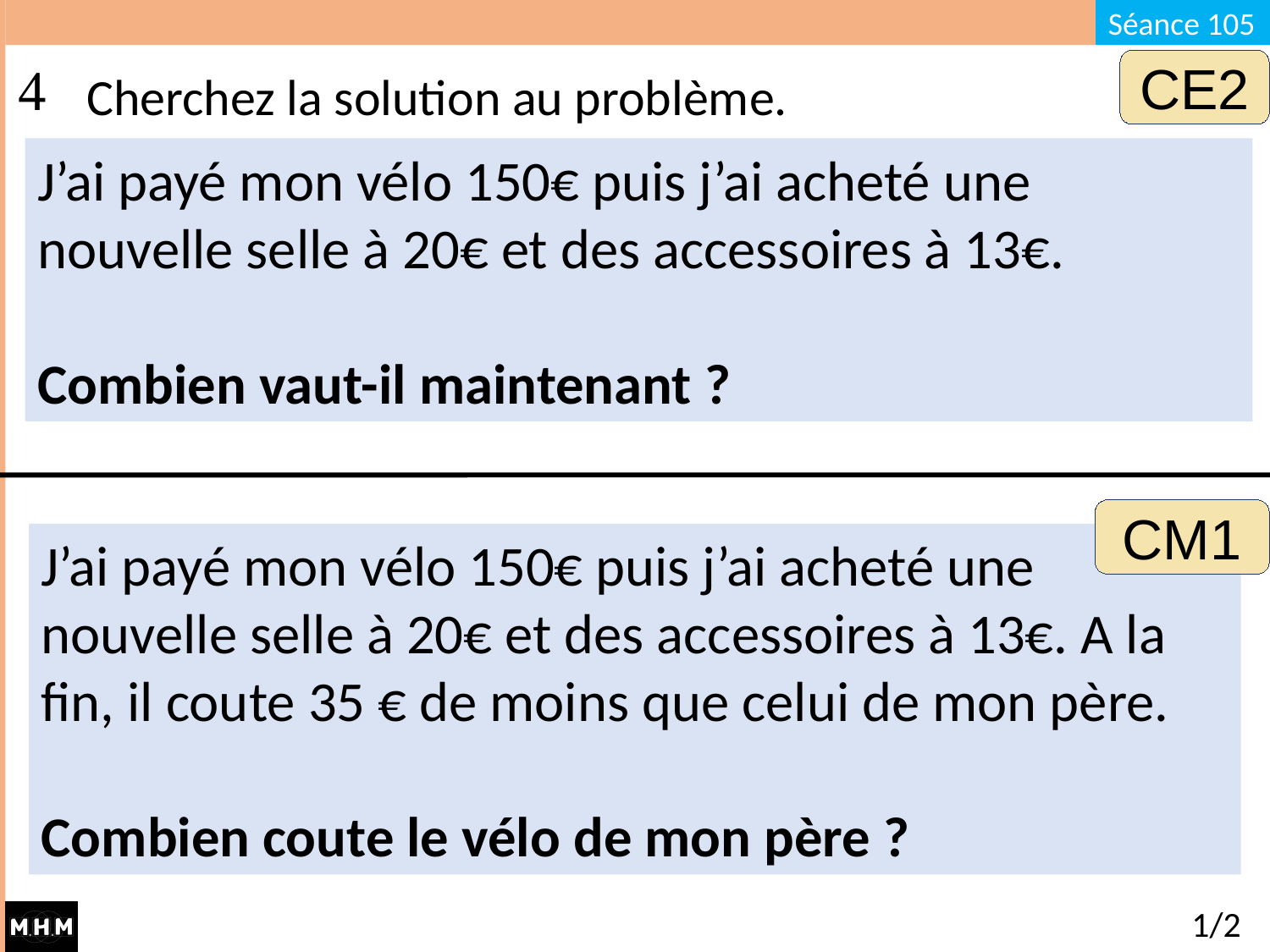

# Cherchez la solution au problème.
CE2
J’ai payé mon vélo 150€ puis j’ai acheté une nouvelle selle à 20€ et des accessoires à 13€.

Combien vaut-il maintenant ?

CM1
J’ai payé mon vélo 150€ puis j’ai acheté une nouvelle selle à 20€ et des accessoires à 13€. A la fin, il coute 35 € de moins que celui de mon père.

Combien coute le vélo de mon père ?
1/2